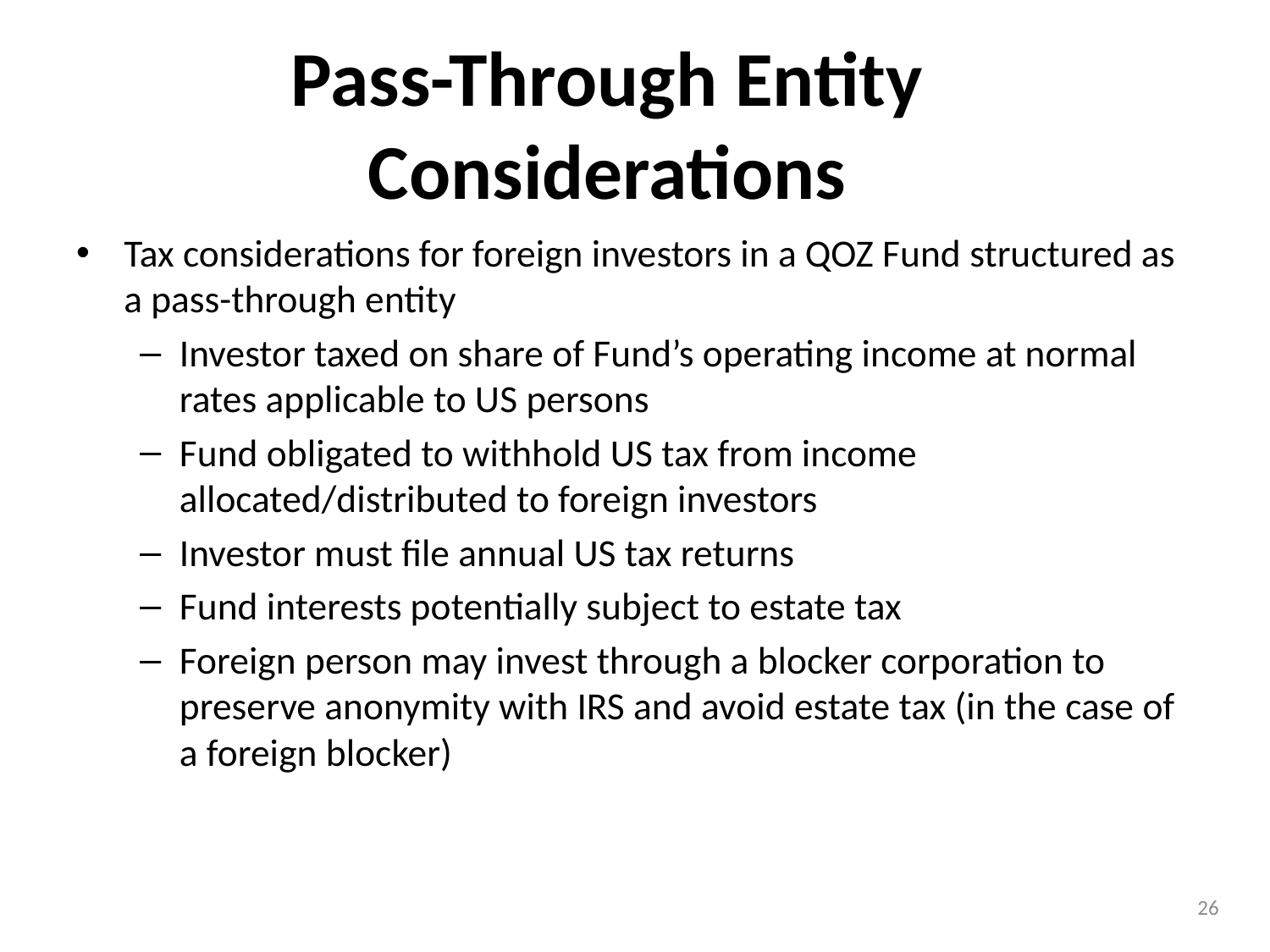

# Pass-Through Entity Considerations
Tax considerations for foreign investors in a QOZ Fund structured as a pass-through entity
Investor taxed on share of Fund’s operating income at normal rates applicable to US persons
Fund obligated to withhold US tax from income allocated/distributed to foreign investors
Investor must file annual US tax returns
Fund interests potentially subject to estate tax
Foreign person may invest through a blocker corporation to preserve anonymity with IRS and avoid estate tax (in the case of a foreign blocker)

26